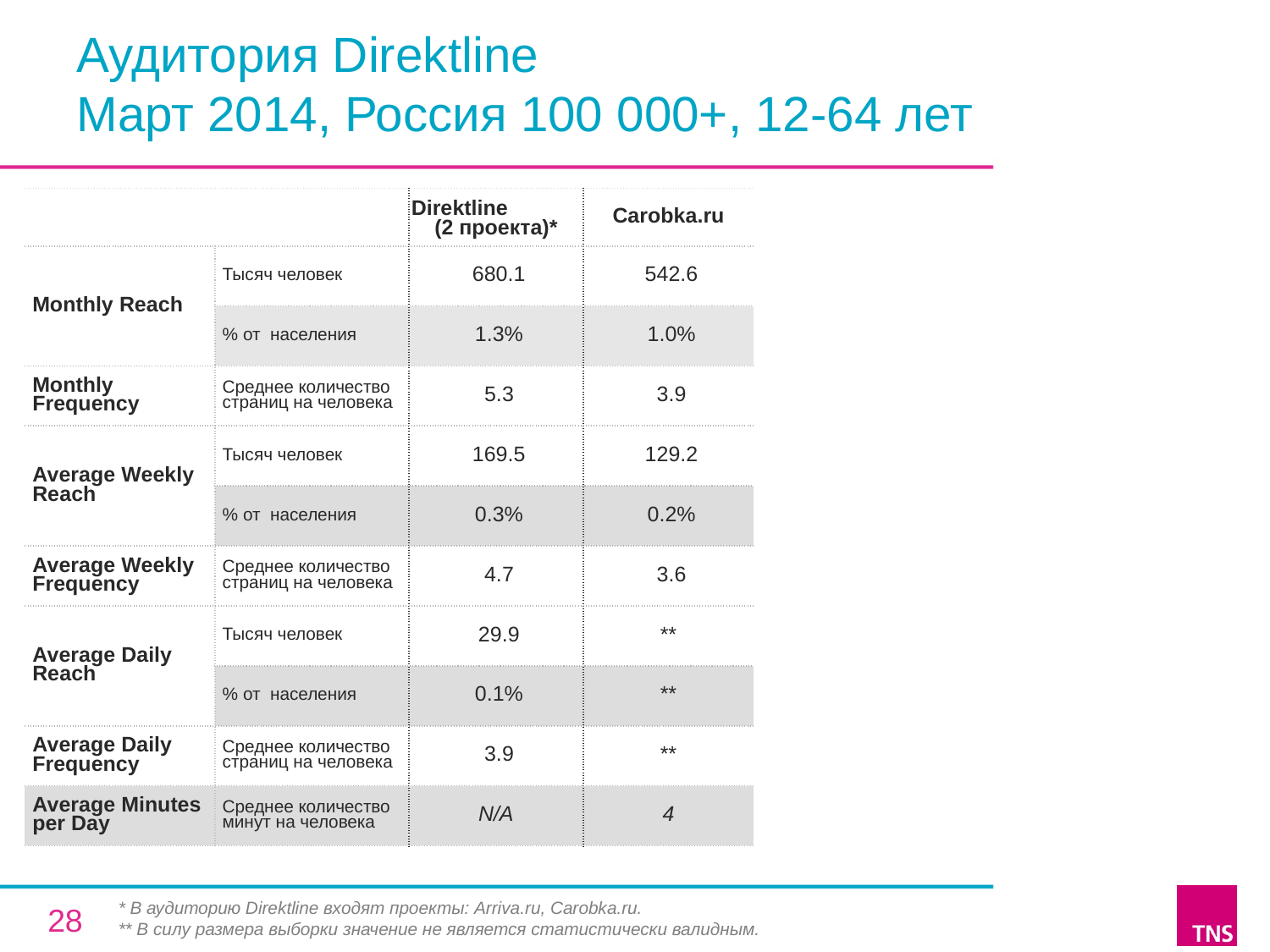

# Аудитория Direktline Март 2014, Россия 100 000+, 12-64 лет
|  |  | Direktline (2 проекта)\* | Carobka.ru |
| --- | --- | --- | --- |
| Monthly Reach | Тысяч человек | 680.1 | 542.6 |
|  | % от населения | 1.3% | 1.0% |
| Monthly Frequency | Среднее количество страниц на человека | 5.3 | 3.9 |
| Average Weekly Reach | Тысяч человек | 169.5 | 129.2 |
|  | % от населения | 0.3% | 0.2% |
| Average Weekly Frequency | Среднее количество страниц на человека | 4.7 | 3.6 |
| Average Daily Reach | Тысяч человек | 29.9 | \*\* |
|  | % от населения | 0.1% | \*\* |
| Average Daily Frequency | Среднее количество страниц на человека | 3.9 | \*\* |
| Average Minutes per Day | Среднее количество минут на человека | N/A | 4 |
* В аудиторию Direktline входят проекты: Arriva.ru, Carobka.ru.
** В силу размера выборки значение не является статистически валидным.
28